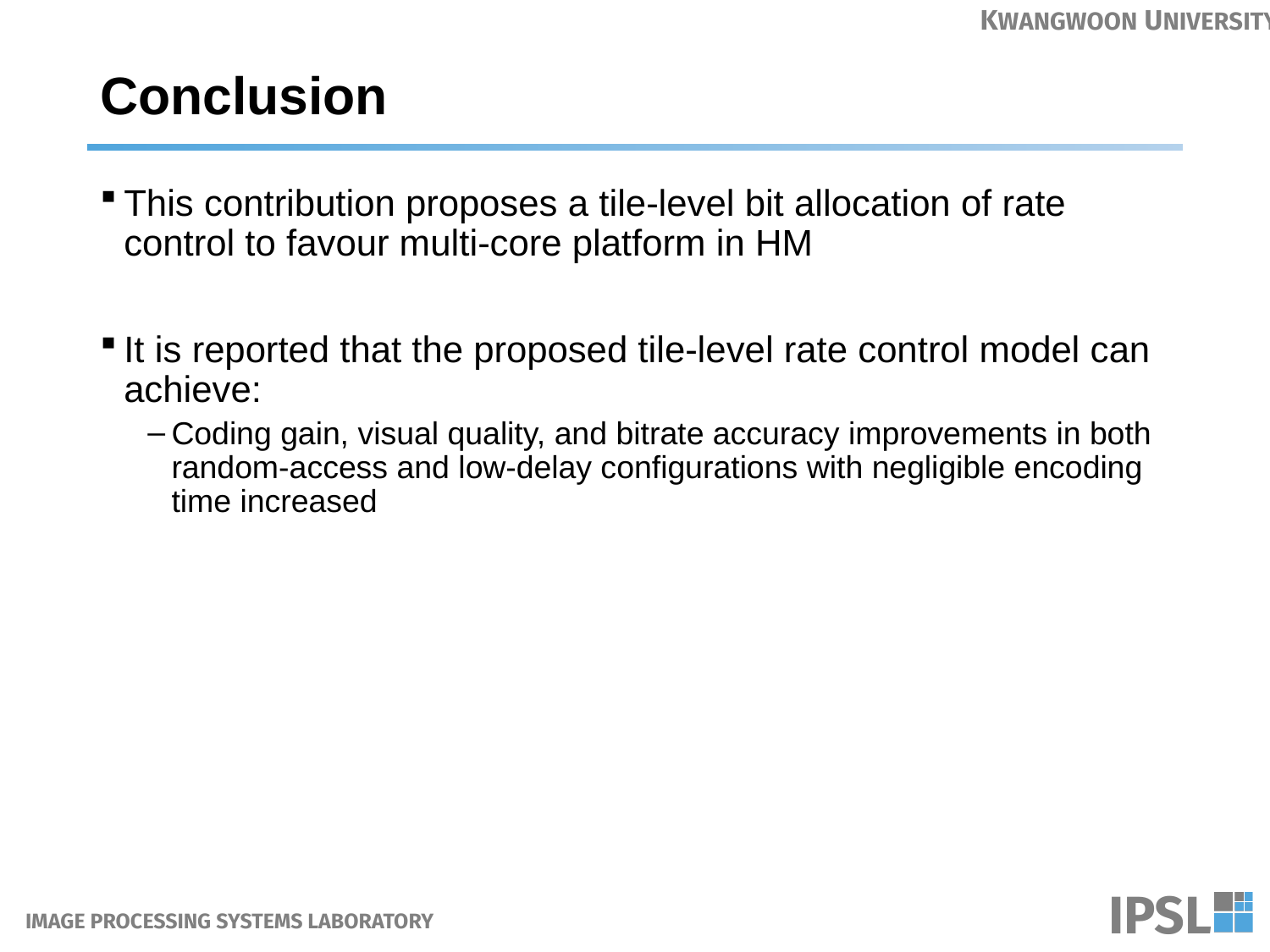

# Conclusion
This contribution proposes a tile-level bit allocation of rate control to favour multi-core platform in HM

It is reported that the proposed tile-level rate control model can achieve:
Coding gain, visual quality, and bitrate accuracy improvements in both random-access and low-delay configurations with negligible encoding time increased